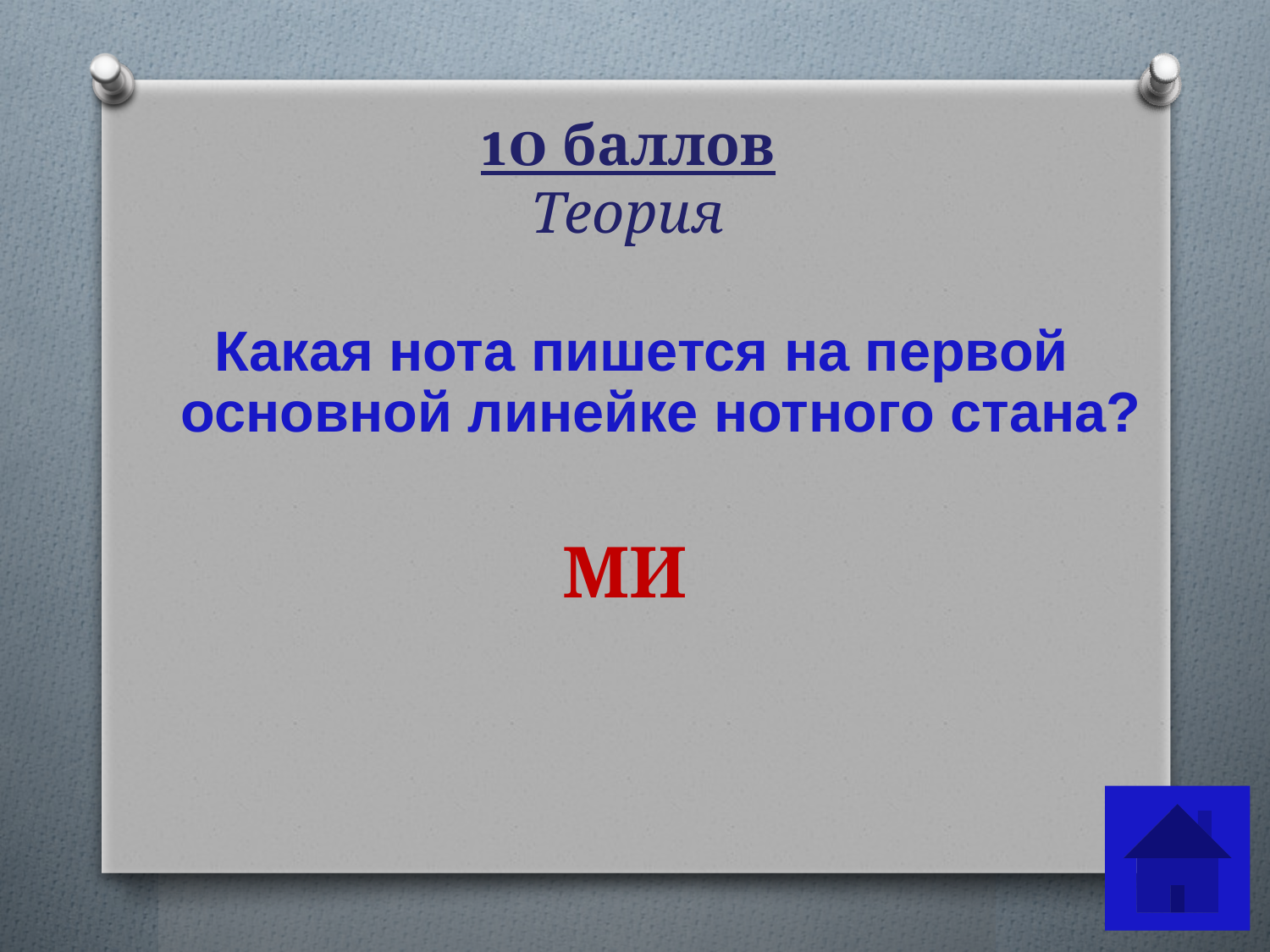

# 10 баллов Теория
Какая нота пишется на первой основной линейке нотного стана?

МИ